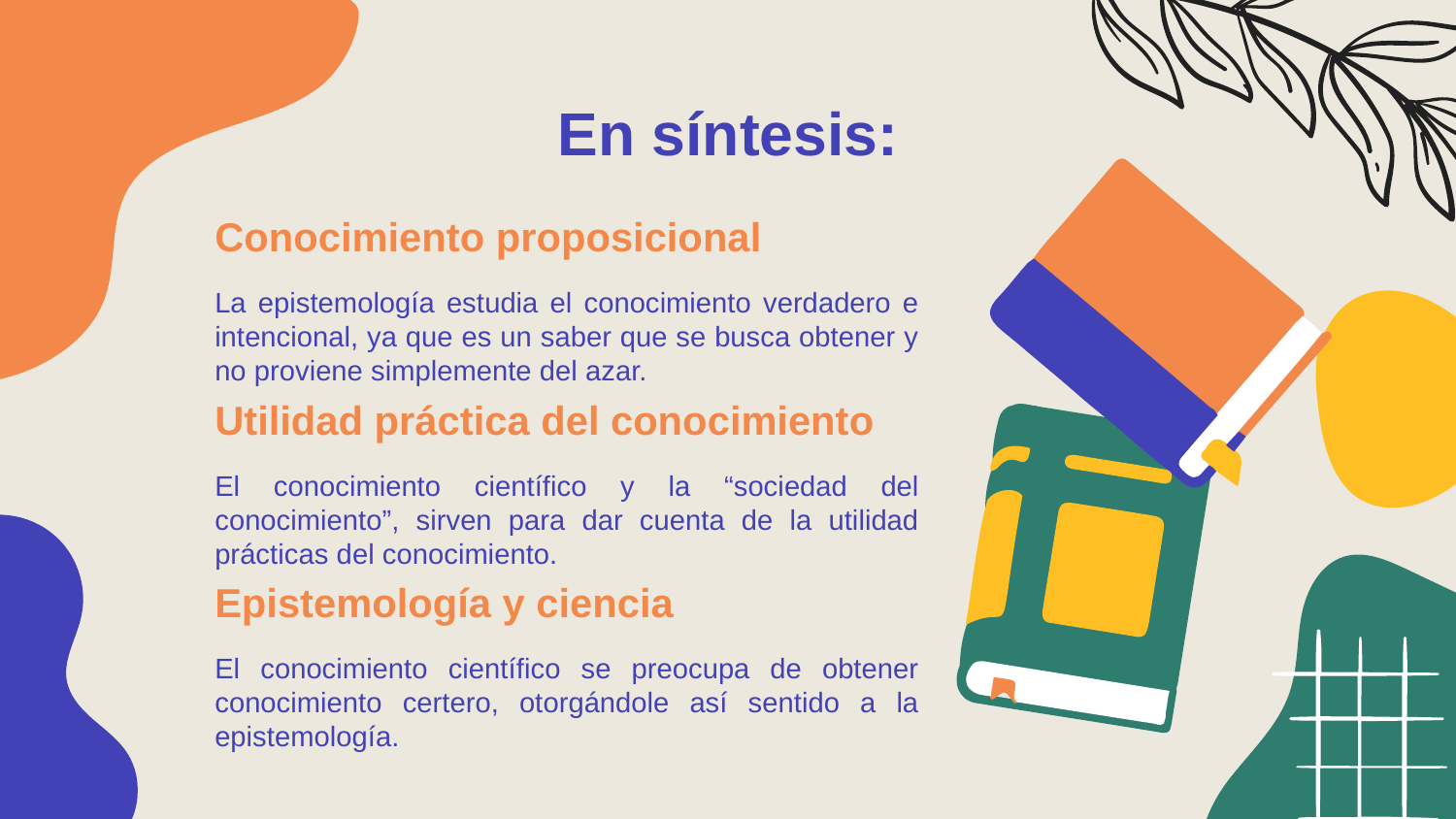

En síntesis:

# Conocimiento proposicional
La epistemología estudia el conocimiento verdadero e intencional, ya que es un saber que se busca obtener y no proviene simplemente del azar.
Utilidad práctica del conocimiento

El conocimiento científico y la “sociedad del conocimiento”, sirven para dar cuenta de la utilidad prácticas del conocimiento.
Epistemología y ciencia
El conocimiento científico se preocupa de obtener conocimiento certero, otorgándole así sentido a la epistemología.